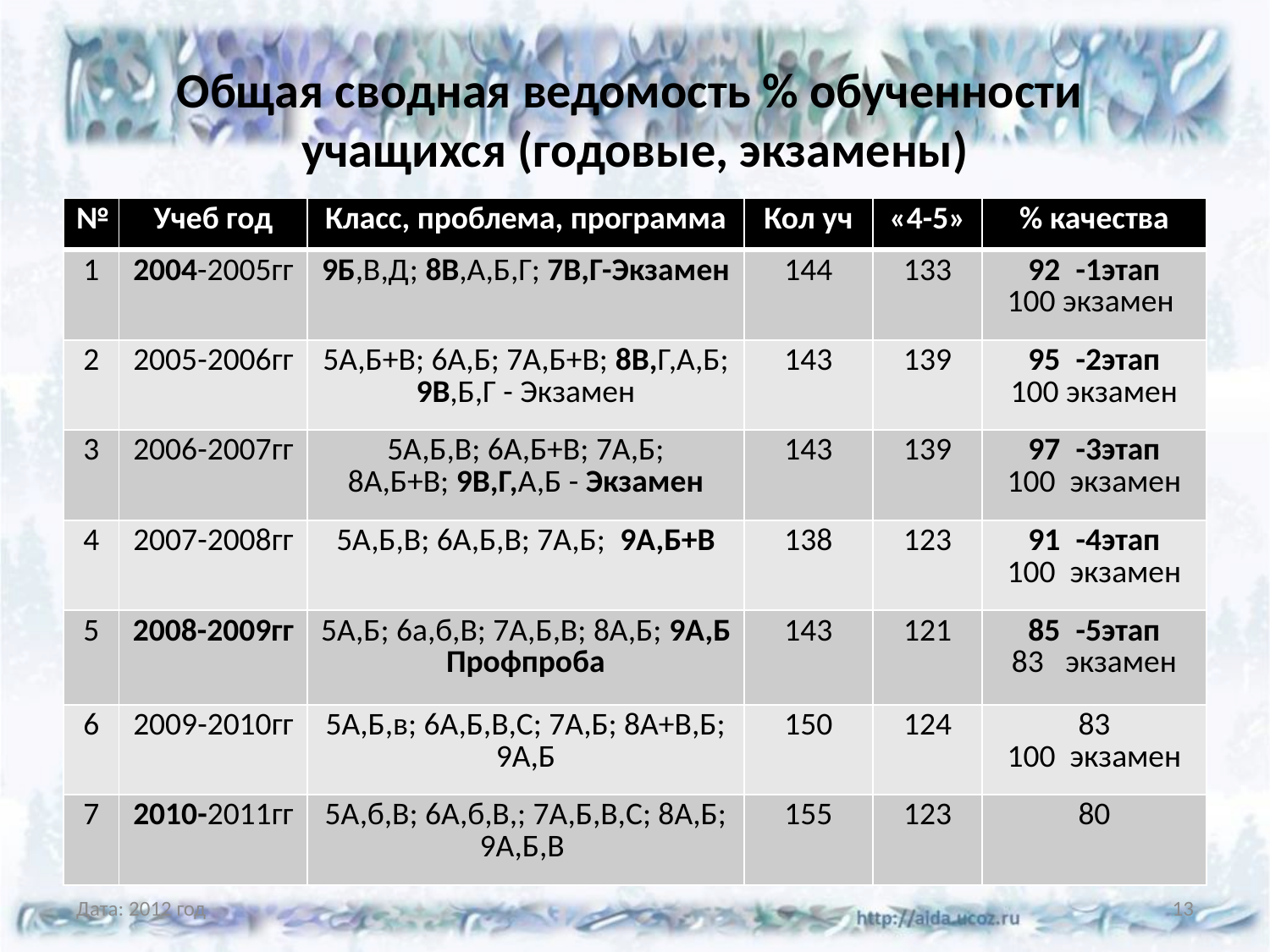

# Общая сводная ведомость % обученности учащихся (годовые, экзамены)
| № | Учеб год | Класс, проблема, программа | Кол уч | «4-5» | % качества |
| --- | --- | --- | --- | --- | --- |
| 1 | 2004-2005гг | 9Б,В,Д; 8В,А,Б,Г; 7В,Г-Экзамен | 144 | 133 | -1этап 100 экзамен |
| 2 | 2005-2006гг | 5А,Б+В; 6А,Б; 7А,Б+В; 8В,Г,А,Б; 9В,Б,Г - Экзамен | 143 | 139 | -2этап 100 экзамен |
| 3 | 2006-2007гг | 5А,Б,В; 6А,Б+В; 7А,Б; 8А,Б+В; 9В,Г,А,Б - Экзамен | 143 | 139 | -3этап 100 экзамен |
| 4 | 2007-2008гг | 5А,Б,В; 6А,Б,В; 7А,Б; 9А,Б+В | 138 | 123 | -4этап 100 экзамен |
| 5 | 2008-2009гг | 5А,Б; 6а,б,В; 7А,Б,В; 8А,Б; 9А,Б Профпроба | 143 | 121 | -5этап 83 экзамен |
| 6 | 2009-2010гг | 5А,Б,в; 6А,Б,В,С; 7А,Б; 8А+В,Б; 9А,Б | 150 | 124 | 83 100 экзамен |
| 7 | 2010-2011гг | 5А,б,В; 6А,б,В,; 7А,Б,В,С; 8А,Б; 9А,Б,В | 155 | 123 | 80 |
Дата: 2012 год
13